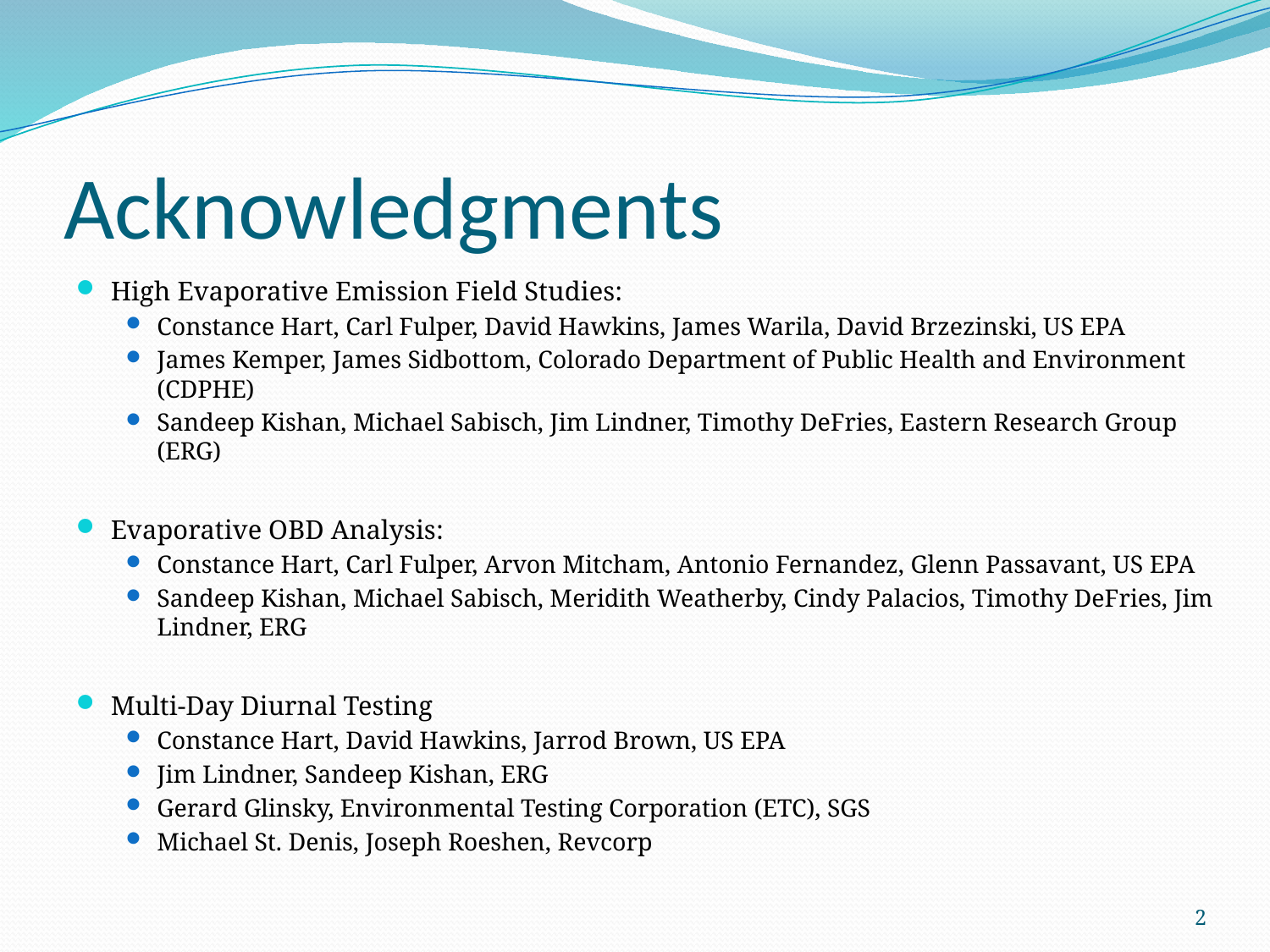

# Acknowledgments
High Evaporative Emission Field Studies:
Constance Hart, Carl Fulper, David Hawkins, James Warila, David Brzezinski, US EPA
James Kemper, James Sidbottom, Colorado Department of Public Health and Environment (CDPHE)
Sandeep Kishan, Michael Sabisch, Jim Lindner, Timothy DeFries, Eastern Research Group (ERG)

Evaporative OBD Analysis:
Constance Hart, Carl Fulper, Arvon Mitcham, Antonio Fernandez, Glenn Passavant, US EPA
Sandeep Kishan, Michael Sabisch, Meridith Weatherby, Cindy Palacios, Timothy DeFries, Jim Lindner, ERG

Multi-Day Diurnal Testing
Constance Hart, David Hawkins, Jarrod Brown, US EPA
Jim Lindner, Sandeep Kishan, ERG
Gerard Glinsky, Environmental Testing Corporation (ETC), SGS
Michael St. Denis, Joseph Roeshen, Revcorp
2